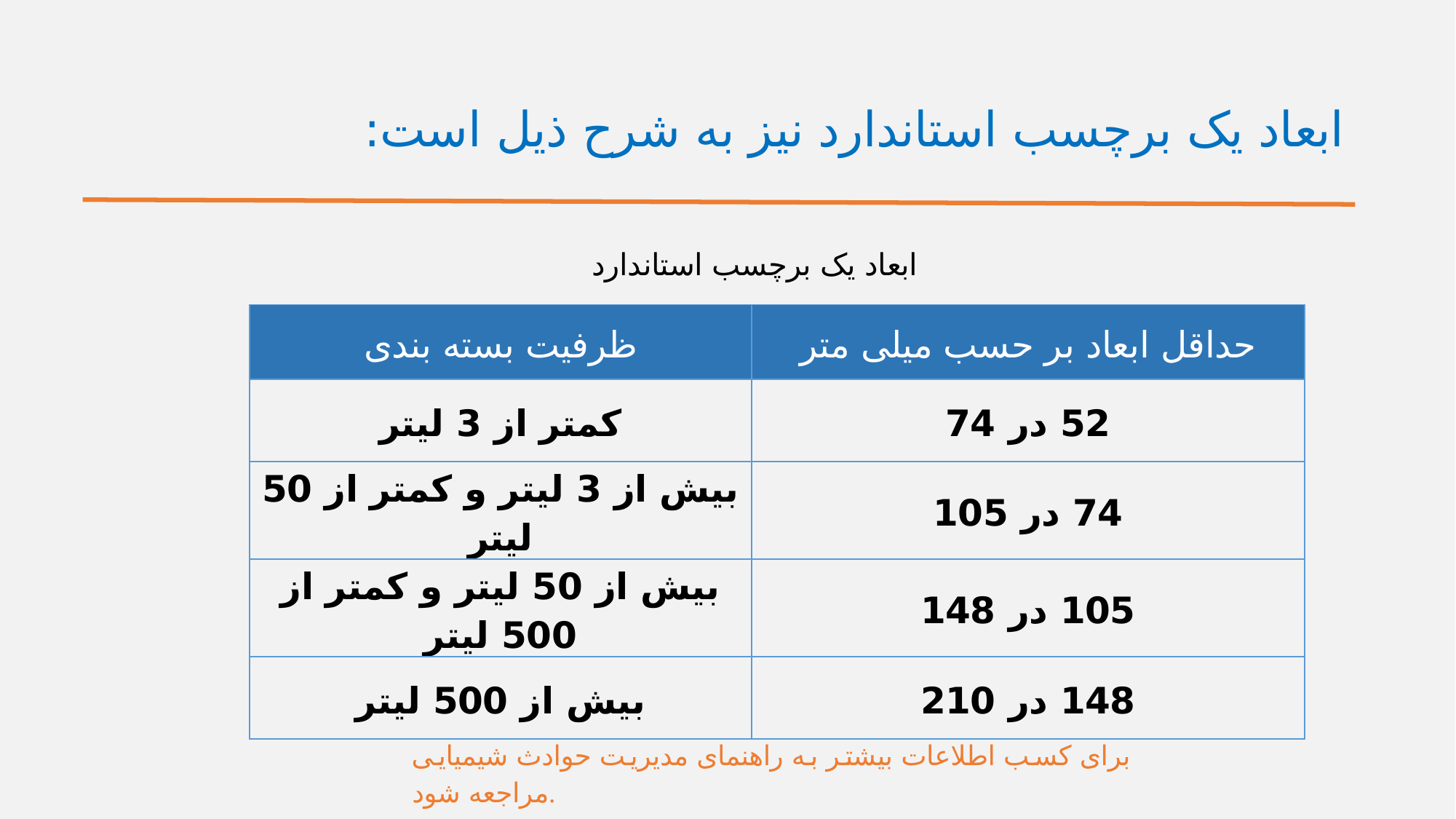

# ابعاد یک برچسب استاندارد نیز به شرح ذیل است:
ابعاد یک برچسب استاندارد
| ظرفیت بسته بندی | حداقل ابعاد بر حسب میلی متر |
| --- | --- |
| کمتر از 3 لیتر | 52 در 74 |
| بیش از 3 لیتر و کمتر از 50 لیتر | 74 در 105 |
| بیش از 50 لیتر و کمتر از 500 لیتر | 105 در 148 |
| بیش از 500 لیتر | 148 در 210 |
برای کسب اطلاعات بیشتر به راهنمای مدیریت حوادث شیمیایی مراجعه شود.